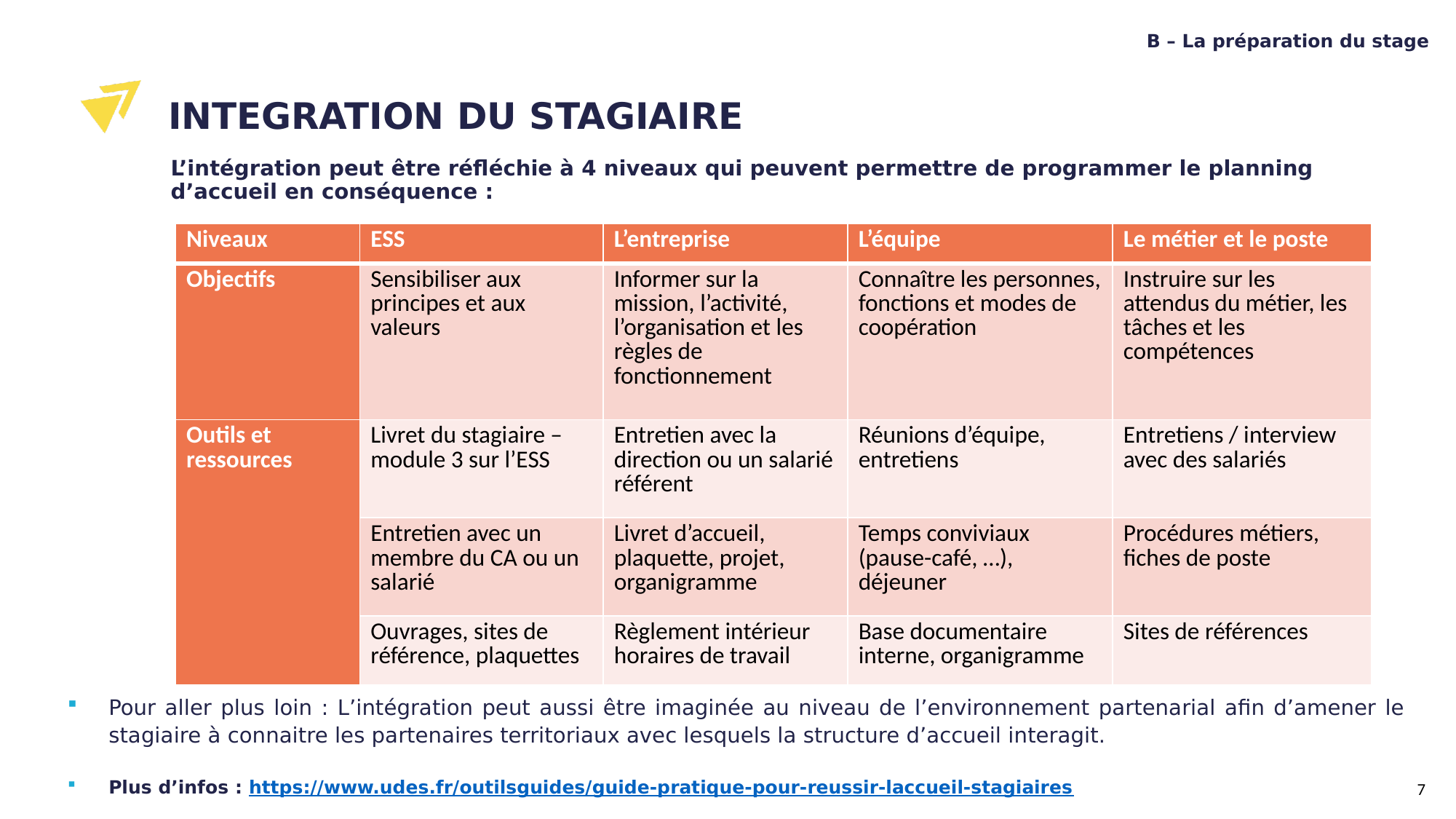

B – La préparation du stage
INTEGRATION DU STAGIAIRE
L’intégration peut être réfléchie à 4 niveaux qui peuvent permettre de programmer le planning d’accueil en conséquence :
| Niveaux | ESS | L’entreprise | L’équipe | Le métier et le poste |
| --- | --- | --- | --- | --- |
| Objectifs | Sensibiliser aux principes et aux valeurs | Informer sur la mission, l’activité, l’organisation et les règles de fonctionnement | Connaître les personnes, fonctions et modes de coopération | Instruire sur les attendus du métier, les tâches et les compétences |
| Outils et ressources | Livret du stagiaire – module 3 sur l’ESS | Entretien avec la direction ou un salarié référent | Réunions d’équipe, entretiens | Entretiens / interview avec des salariés |
|  | Entretien avec un membre du CA ou un salarié | Livret d’accueil, plaquette, projet, organigramme | Temps conviviaux (pause-café, …), déjeuner | Procédures métiers, fiches de poste |
|  | Ouvrages, sites de référence, plaquettes | Règlement intérieur horaires de travail | Base documentaire interne, organigramme | Sites de références |
Pour aller plus loin : L’intégration peut aussi être imaginée au niveau de l’environnement partenarial afin d’amener le stagiaire à connaitre les partenaires territoriaux avec lesquels la structure d’accueil interagit.
Plus d’infos : https://www.udes.fr/outilsguides/guide-pratique-pour-reussir-laccueil-stagiaires
7